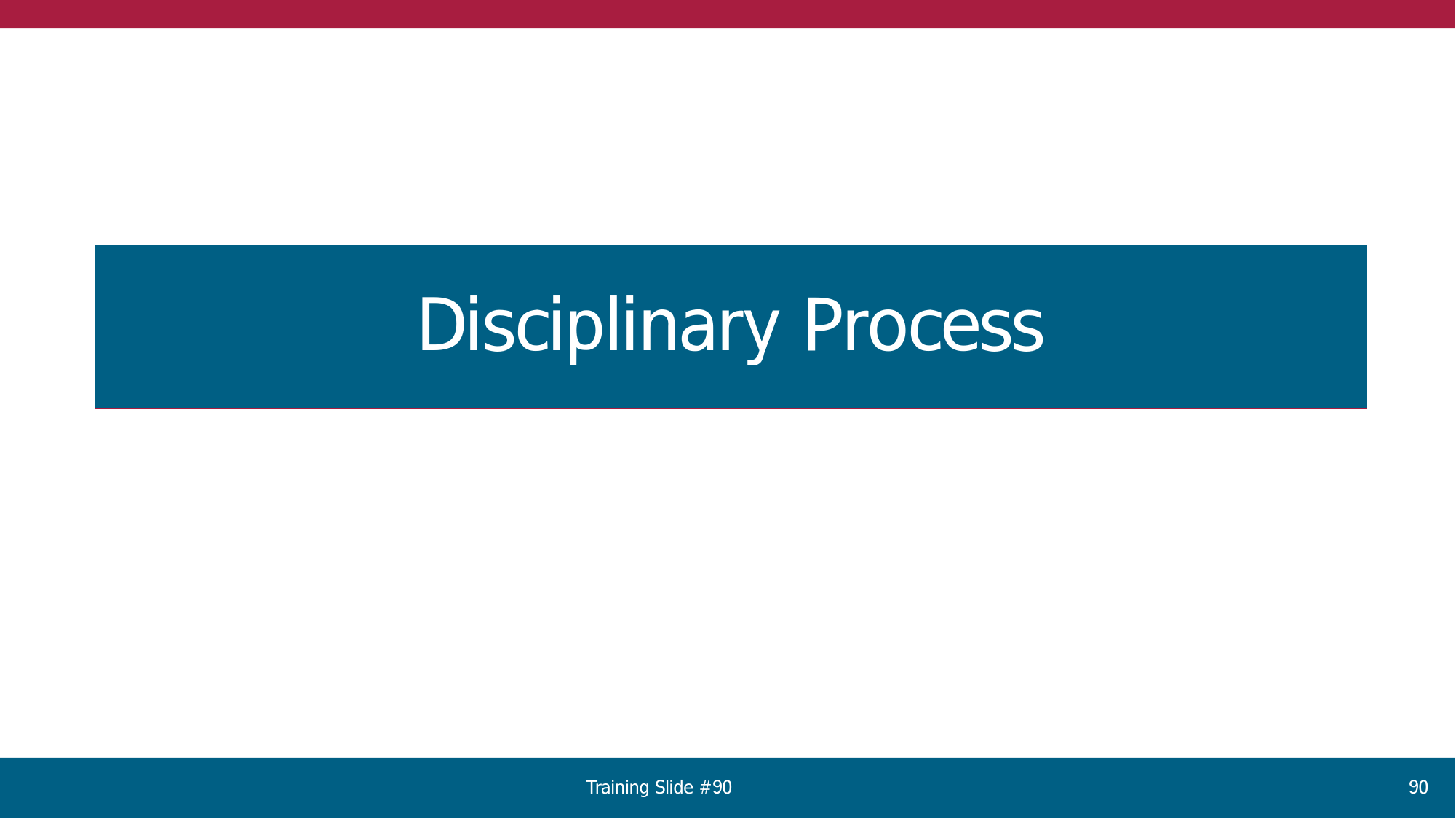

# Disciplinary Process
Training Slide #90
90